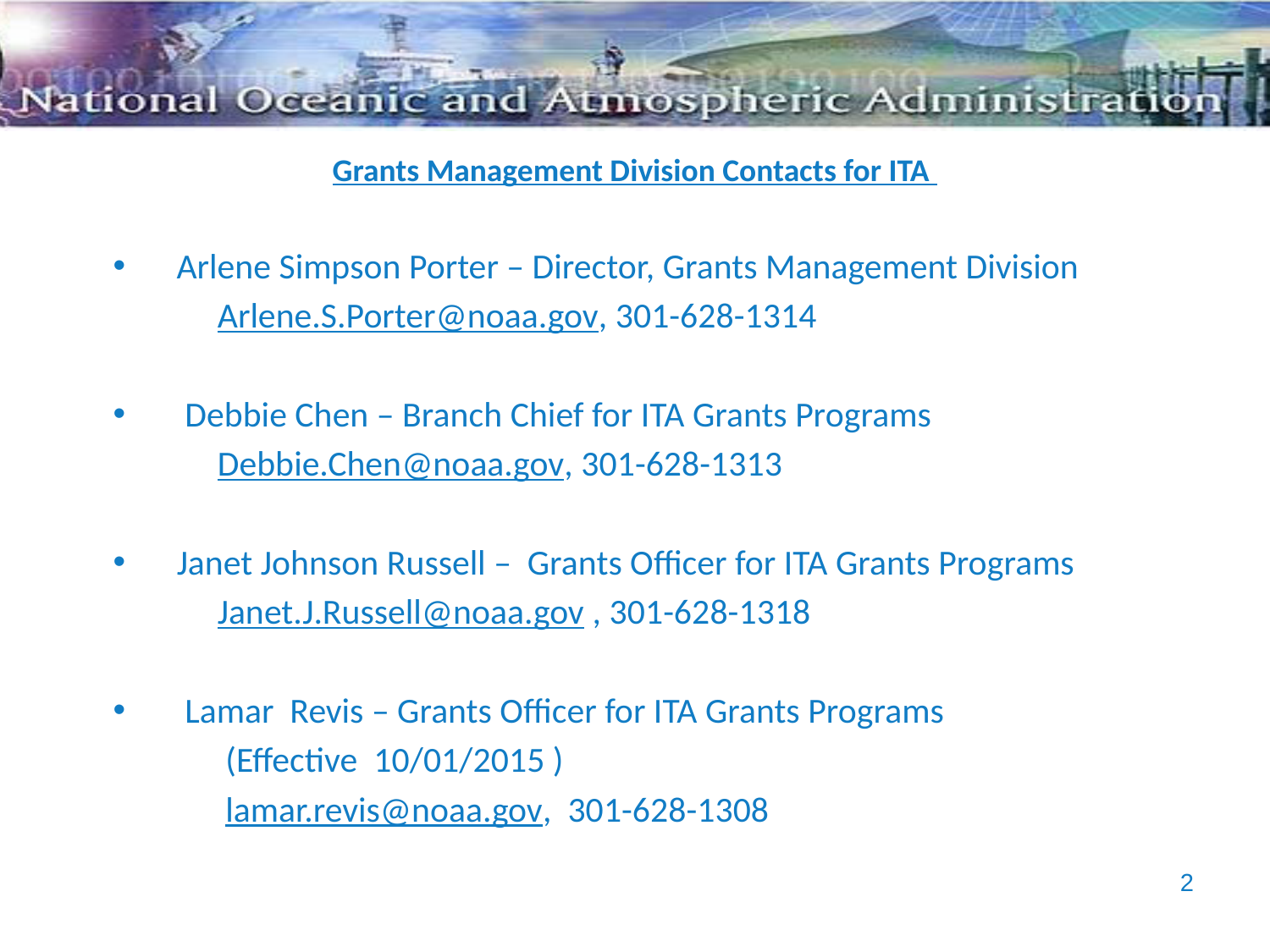

Grants Management Division Contacts for ITA
Arlene Simpson Porter – Director, Grants Management Division
             Arlene.S.Porter@noaa.gov, 301-628-1314

   Debbie Chen – Branch Chief for ITA Grants Programs
             Debbie.Chen@noaa.gov, 301-628-1313

  Janet Johnson Russell –  Grants Officer for ITA Grants Programs
             Janet.J.Russell@noaa.gov , 301-628-1318

   Lamar  Revis – Grants Officer for ITA Grants Programs
              (Effective  10/01/2015 )
              lamar.revis@noaa.gov,  301-628-1308
2